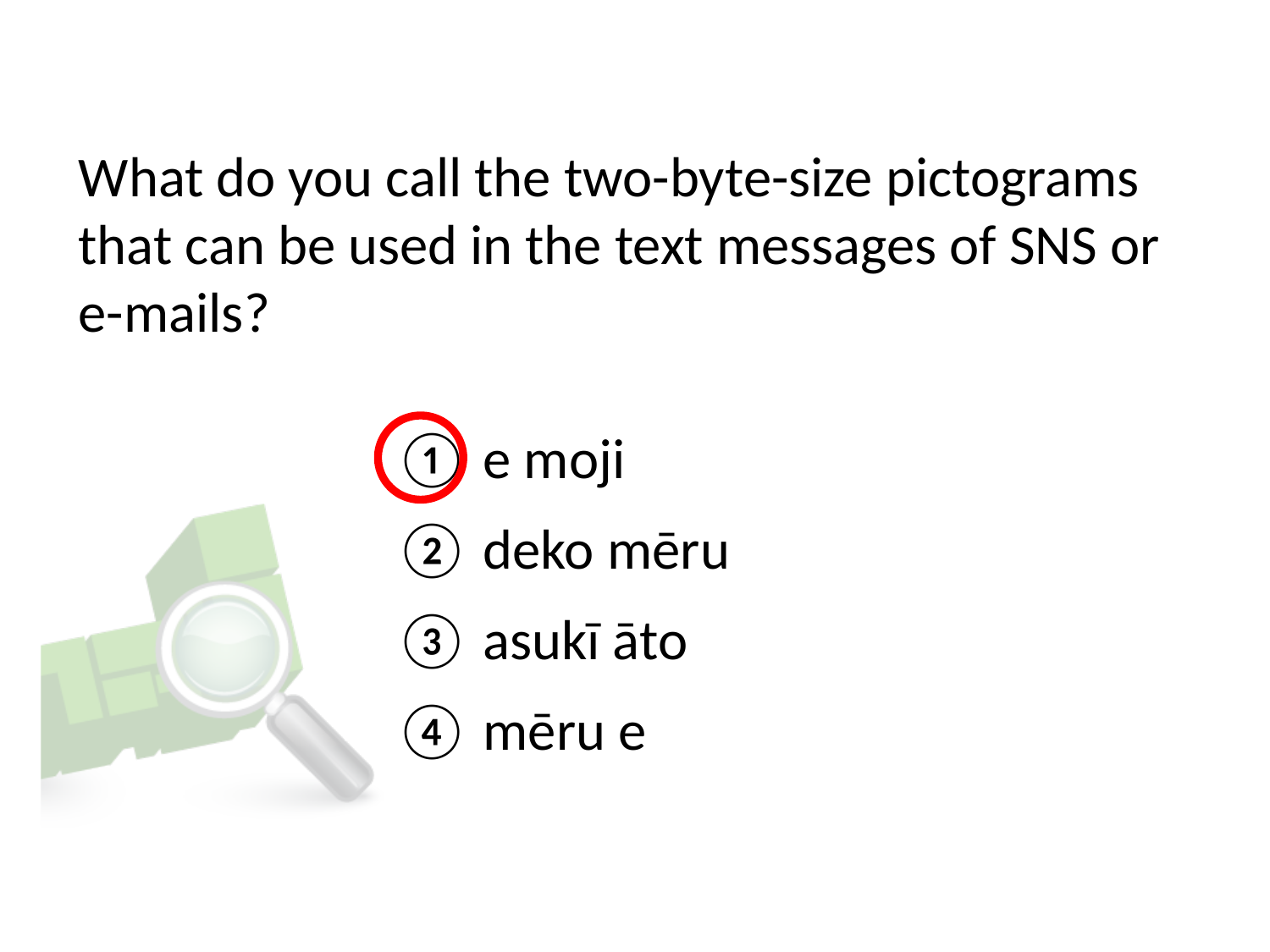

# What do you call the two-byte-size pictograms that can be used in the text messages of SNS or e-mails?

① e moji
② deko mēru
③ asukī āto
④ mēru e